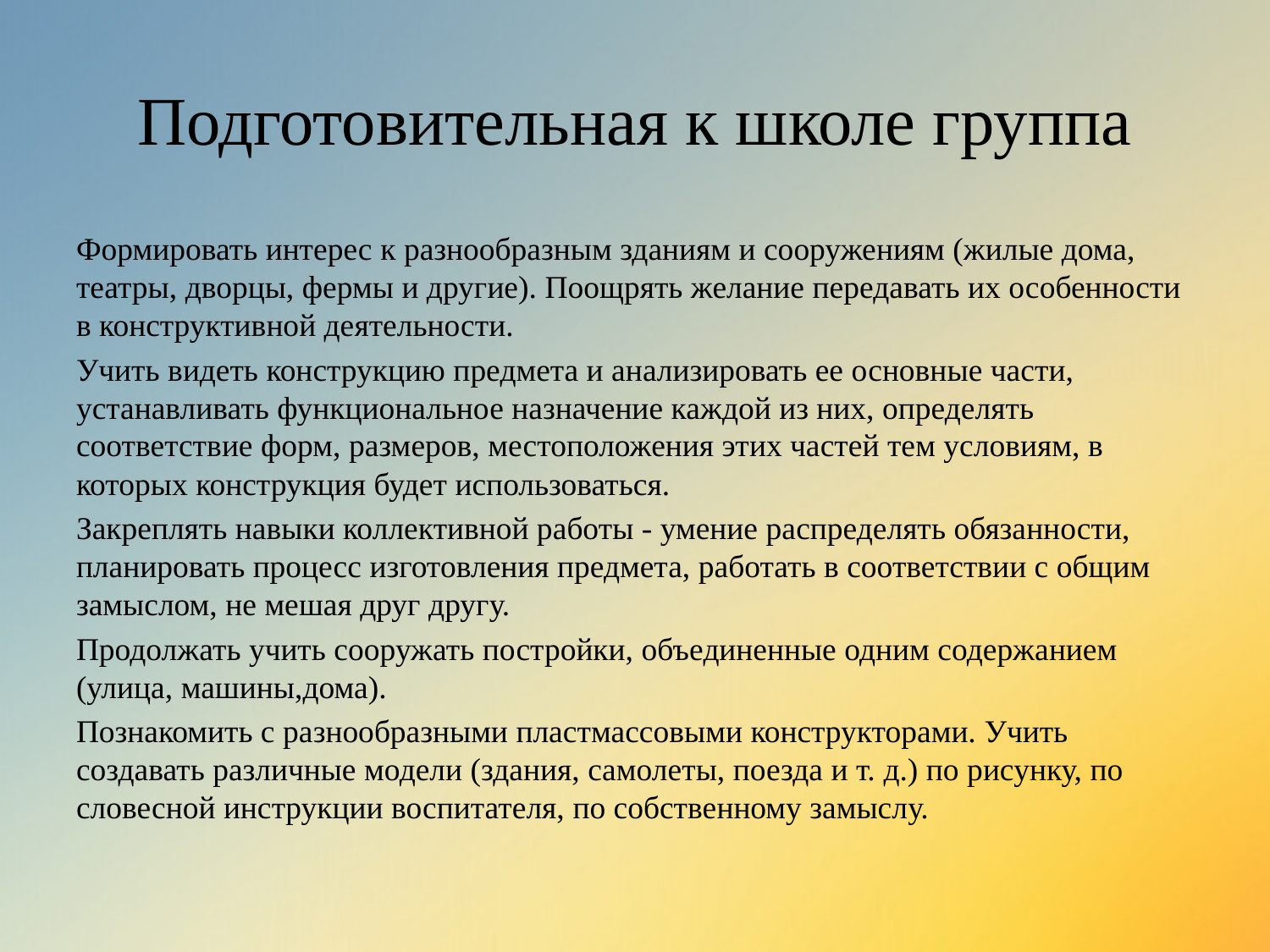

# Подготовительная к школе группа
Формировать интерес к разнообразным зданиям и сооружениям (жилые дома, театры, дворцы, фермы и другие). Поощрять желание передавать их особенности в конструктивной деятельности.
Учить видеть конструкцию предмета и анализировать ее основные части, устанавливать функциональное назначение каждой из них, определять соответствие форм, размеров, местоположения этих частей тем условиям, в которых конструкция будет использоваться.
Закреплять навыки коллективной работы - умение распределять обязанности, планировать процесс изготовления предмета, работать в соответствии с общим замыслом, не мешая друг другу.
Продолжать учить сооружать постройки, объединенные одним содержанием (улица, машины,дома).
Познакомить с разнообразными пластмассовыми конструкторами. Учить создавать различные модели (здания, самолеты, поезда и т. д.) по рисунку, по словесной инструкции воспитателя, по собственному замыслу.